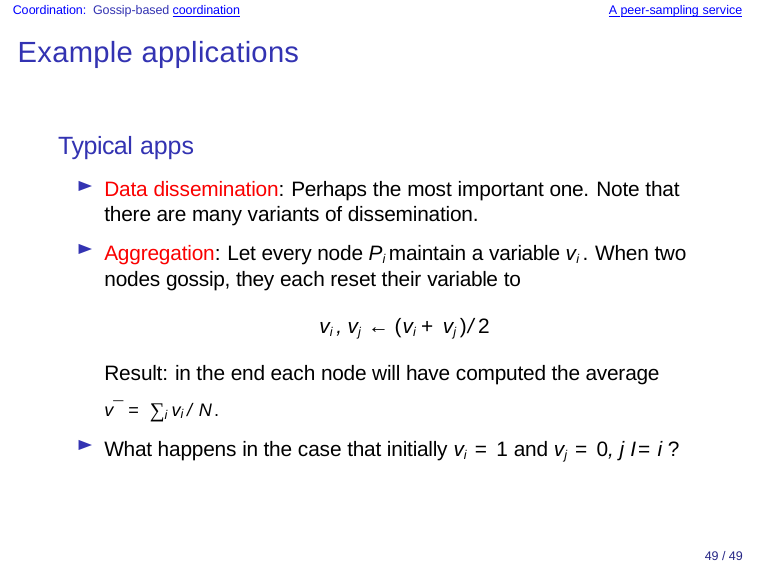

Coordination: Gossip-based coordination
A peer-sampling service
Example applications

Typical apps
Data dissemination: Perhaps the most important one. Note that  there are many variants of dissemination.
Aggregation: Let every node Pi maintain a variable vi . When two  nodes gossip, they each reset their variable to
vi , vj  ← (vi + vj )/2
Result: in the end each node will have computed the average
v¯ = ∑i vi /N.
What happens in the case that initially vi = 1 and vj = 0, j I= i ?
49 / 49